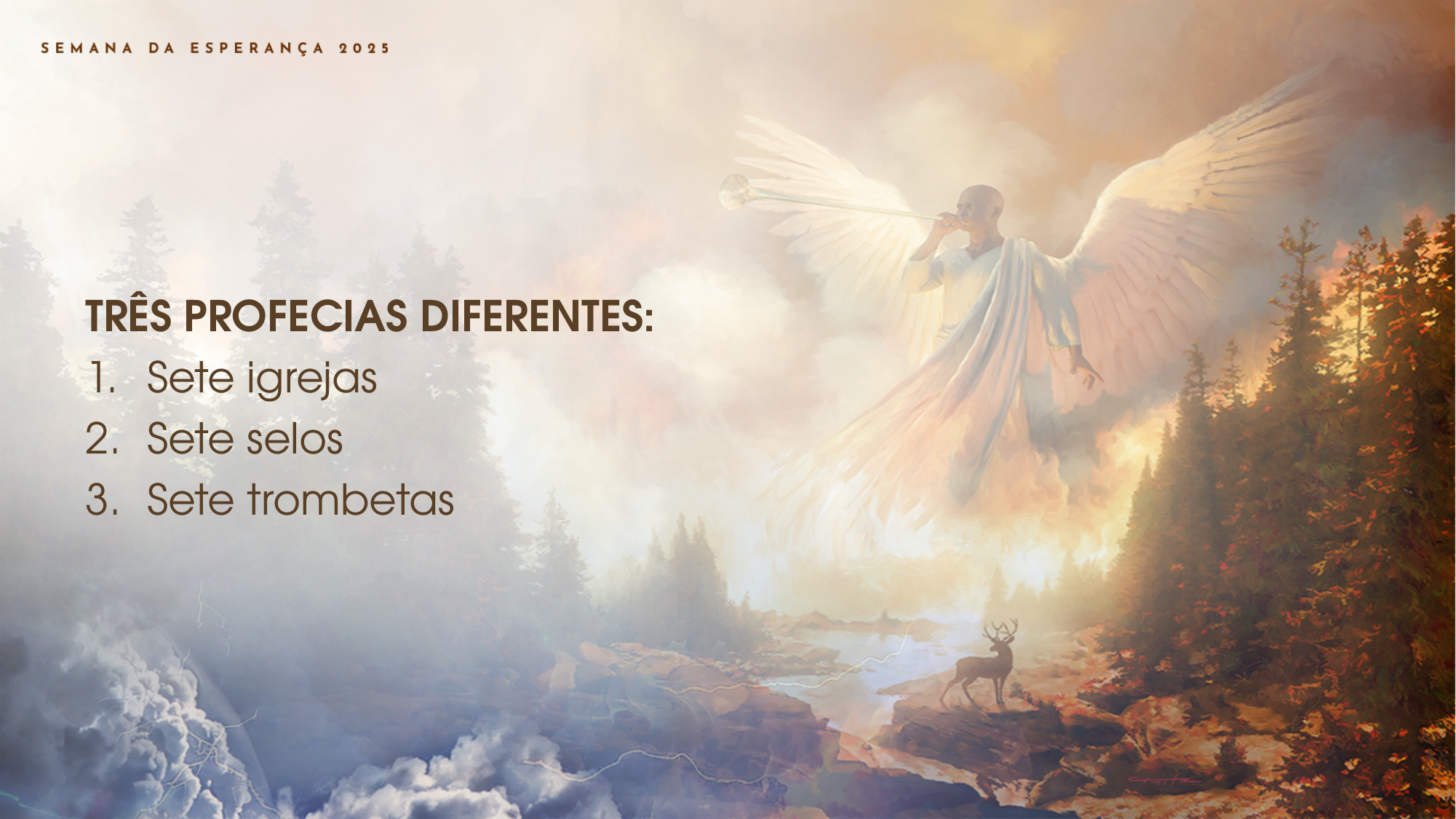

TRÊS PROFECIAS DIFERENTES:
Sete igrejas
Sete selos
Sete trombetas